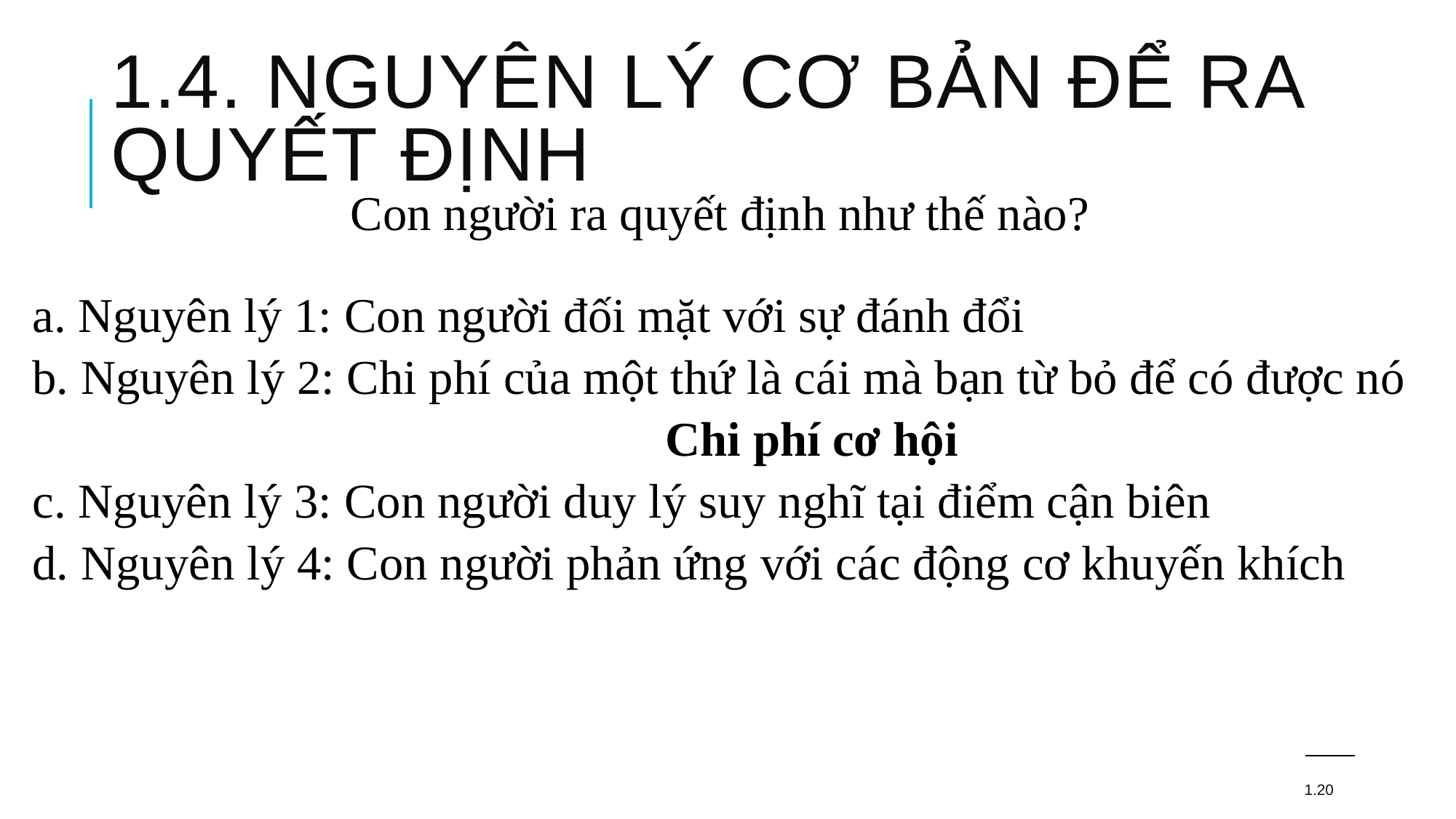

# 1.4. NGUYÊN LÝ CƠ BẢN ĐỂ RA QUYẾT ĐỊNH
Con người ra quyết định như thế nào?
	a. Nguyên lý 1: Con người đối mặt với sự đánh đổi
	b. Nguyên lý 2: Chi phí của một thứ là cái mà bạn từ bỏ để có được nó
							Chi phí cơ hội
	c. Nguyên lý 3: Con người duy lý suy nghĩ tại điểm cận biên
	d. Nguyên lý 4: Con người phản ứng với các động cơ khuyến khích
1.20